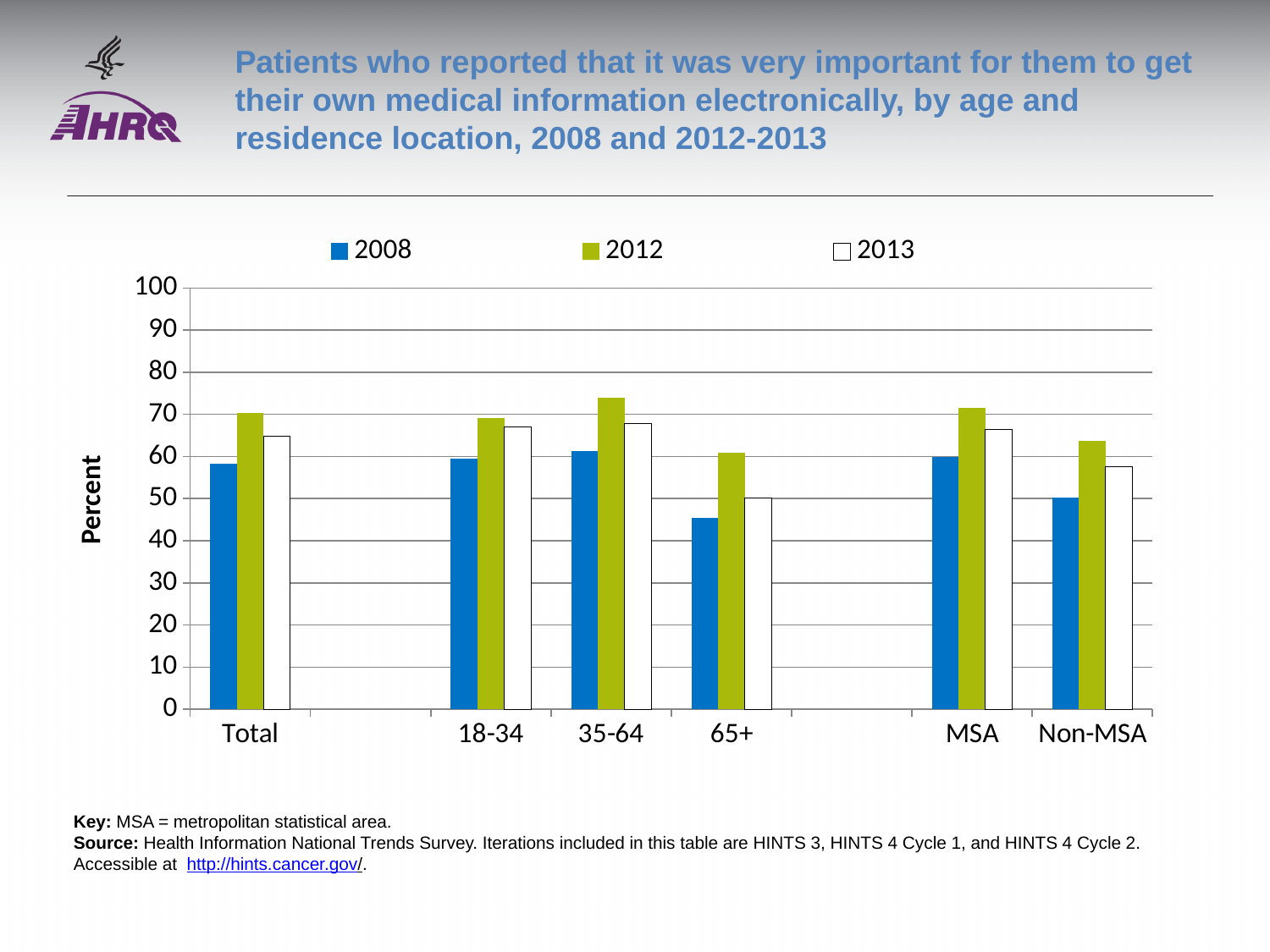

# Patients who reported that it was very important for them to get their own medical information electronically, by age and residence location, 2008 and 2012-2013

### Chart

| Category | 2008 | 2012 | 2013 |
|---|---|---|---|
| Total | 58.3 | 70.3 | 64.9 |
|  | None | None | None |
| 18-34 | 59.4 | 69.2 | 67.0 |
| 35-64 | 61.3 | 73.9 | 67.9 |
| 65+ | 45.5 | 60.8 | 50.1 |
|  | None | None | None |
| MSA | 59.9 | 71.6 | 66.5 |
| Non-MSA | 50.3 | 63.8 | 57.5 |
Key: MSA = metropolitan statistical area.
Source: Health Information National Trends Survey. Iterations included in this table are HINTS 3, HINTS 4 Cycle 1, and HINTS 4 Cycle 2. Accessible at  http://hints.cancer.gov/.